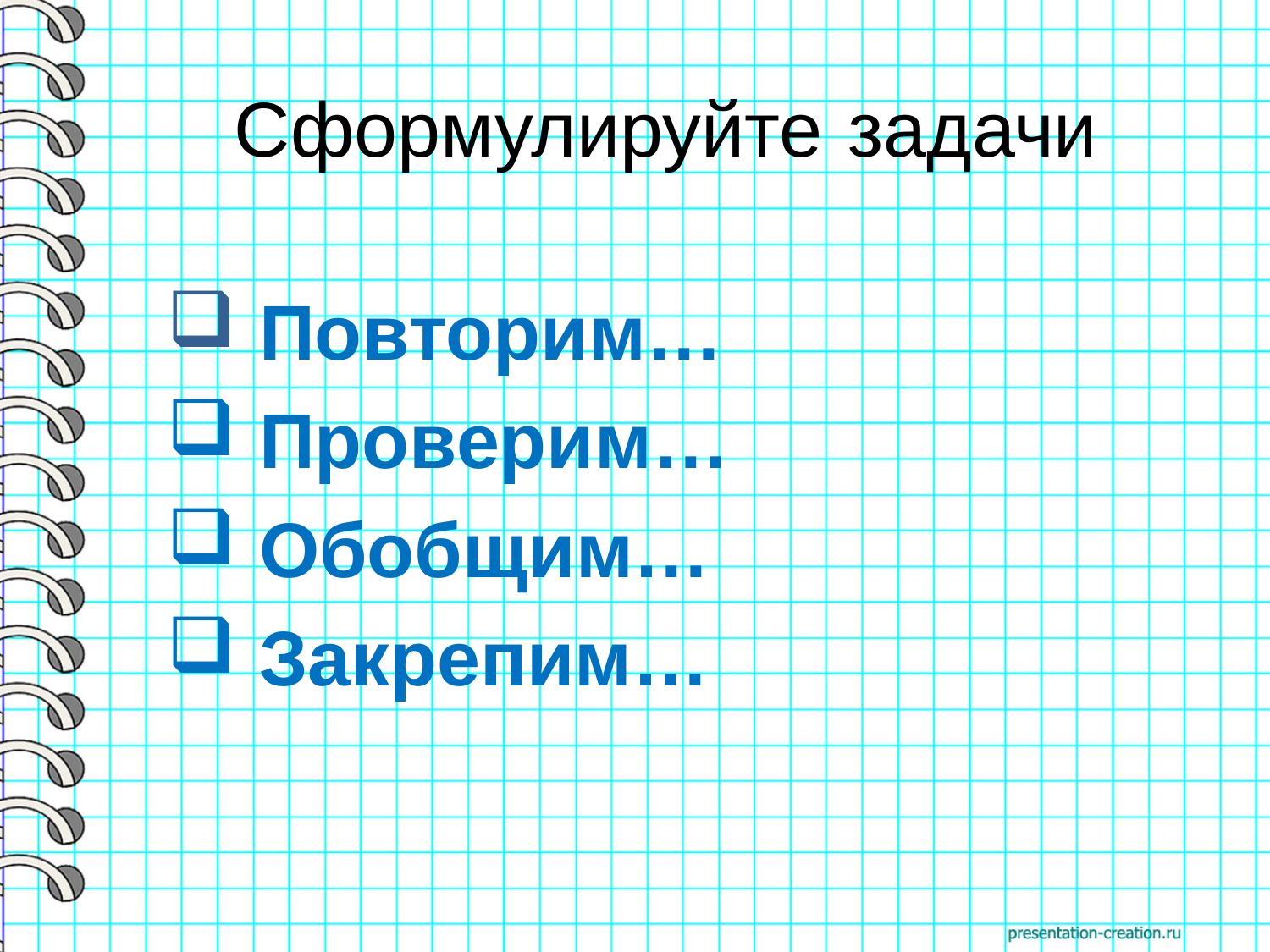

# Сформулируйте задачи
 Повторим…
 Проверим…
 Обобщим…
 Закрепим…